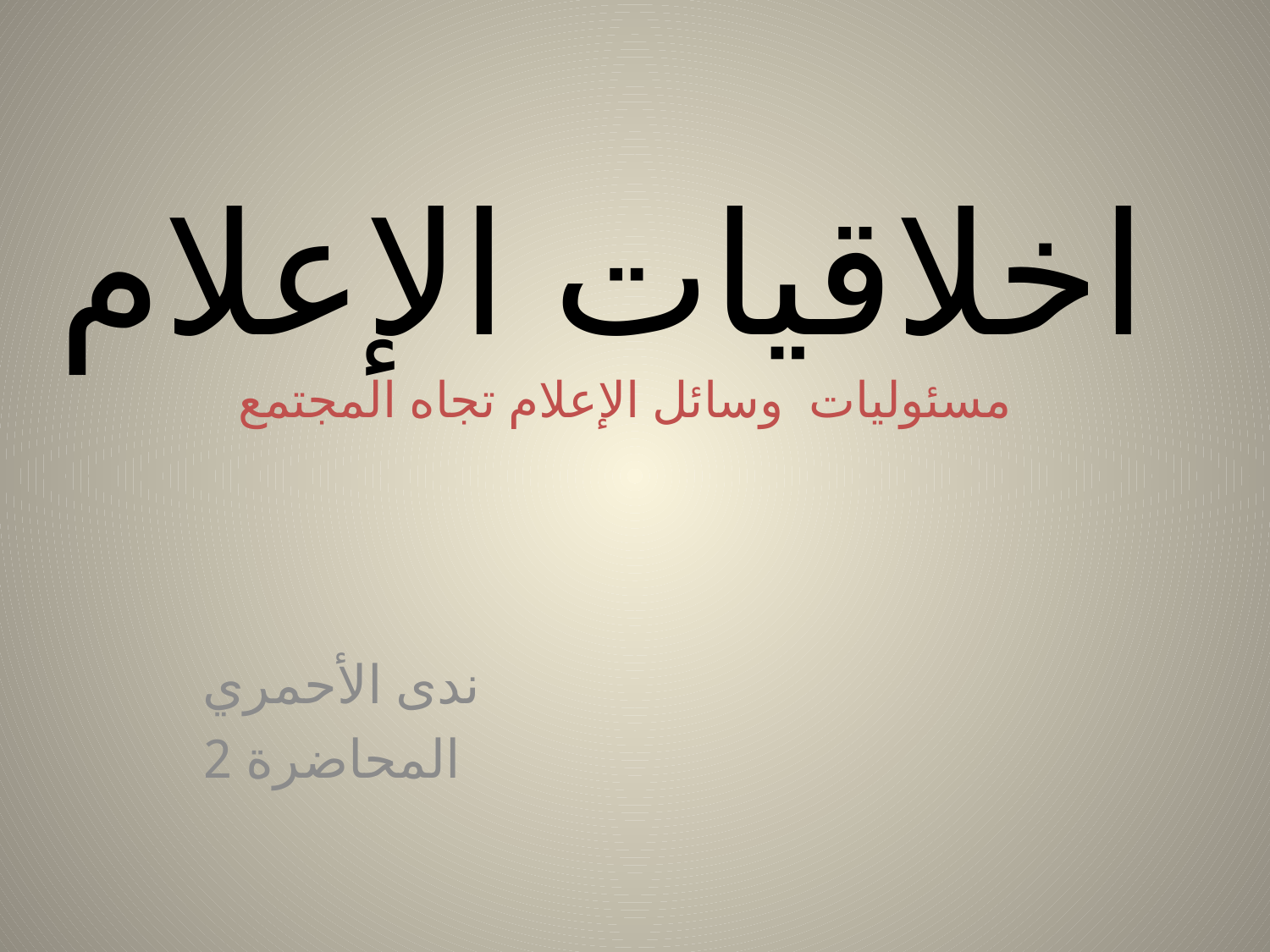

# اخلاقيات الإعلام مسئوليات  وسائل الإعلام تجاه المجتمع

ندى الأحمري
المحاضرة 2